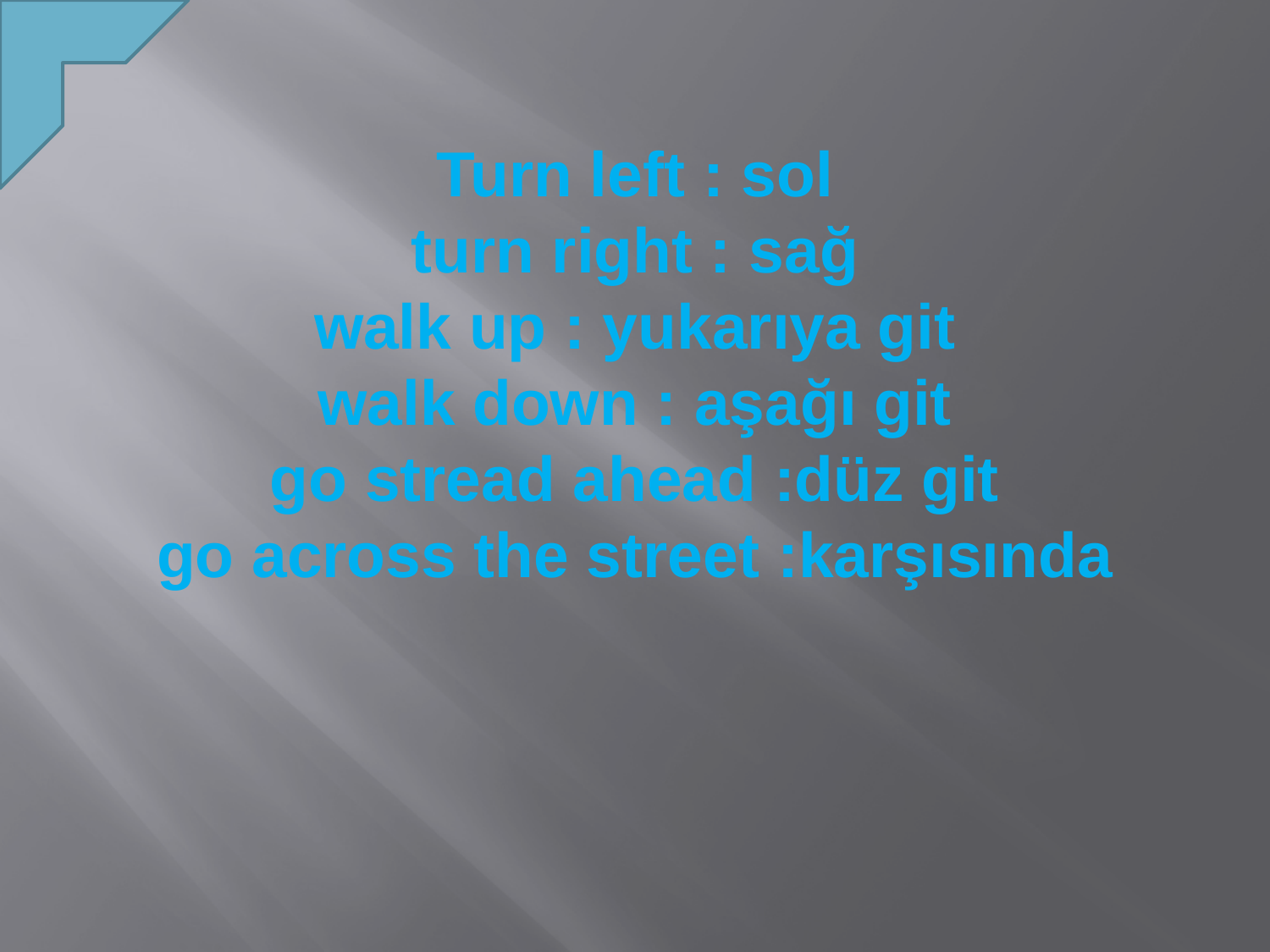

# Turn left : sol turn right : sağ walk up : yukarıya git walk down : aşağı git go stread ahead :düz git go across the street :karşısında